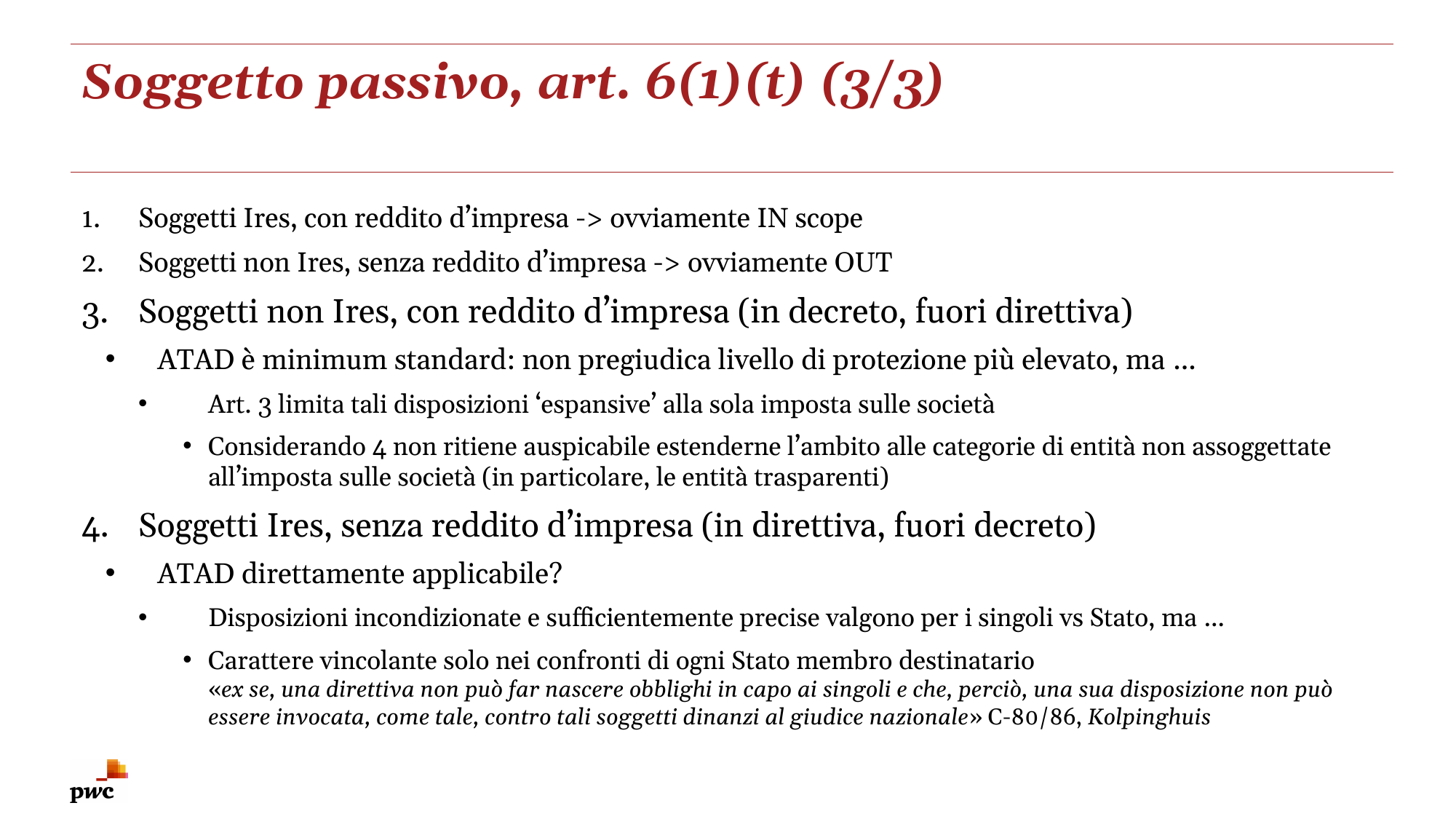

# Soggetto passivo, art. 6(1)(t) (3/3)
Soggetti Ires, con reddito d’impresa -> ovviamente IN scope
Soggetti non Ires, senza reddito d’impresa -> ovviamente OUT
Soggetti non Ires, con reddito d’impresa (in decreto, fuori direttiva)
ATAD è minimum standard: non pregiudica livello di protezione più elevato, ma …
Art. 3 limita tali disposizioni ‘espansive’ alla sola imposta sulle società
Considerando 4 non ritiene auspicabile estenderne l’ambito alle categorie di entità non assoggettate all’imposta sulle società (in particolare, le entità trasparenti)
Soggetti Ires, senza reddito d’impresa (in direttiva, fuori decreto)
ATAD direttamente applicabile?
Disposizioni incondizionate e sufficientemente precise valgono per i singoli vs Stato, ma …
Carattere vincolante solo nei confronti di ogni Stato membro destinatario
«ex se, una direttiva non può far nascere obblighi in capo ai singoli e che, perciò, una sua disposizione non può essere invocata, come tale, contro tali soggetti dinanzi al giudice nazionale» C-80/86, Kolpinghuis